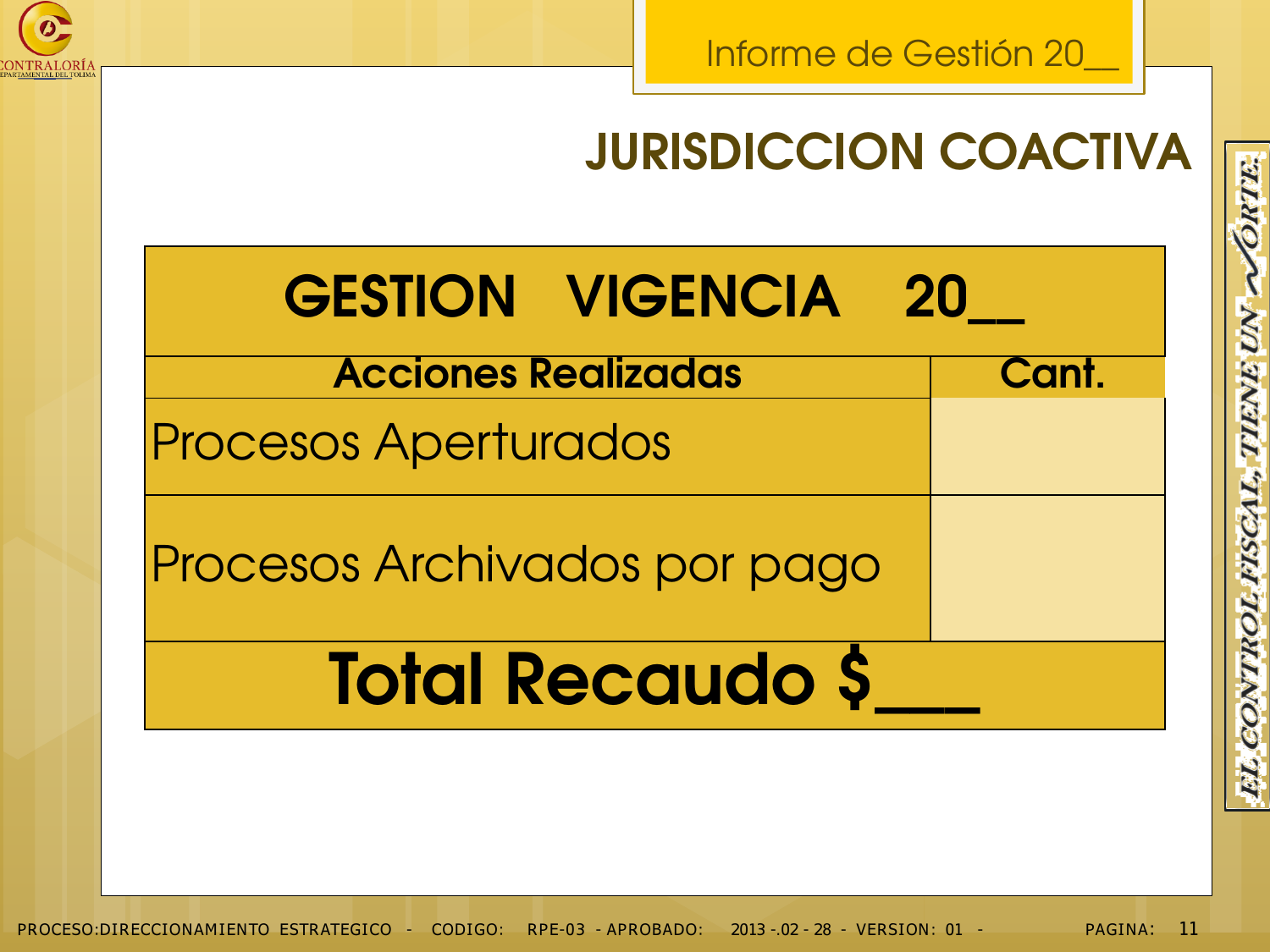

# JURISDICCION COACTIVA
| GESTION VIGENCIA 20\_\_ |  |
| --- | --- |
| Acciones Realizadas | Cant. |
| Procesos Aperturados |  |
| Procesos Archivados por pago |  |
| Total Recaudo $\_\_\_ |  |